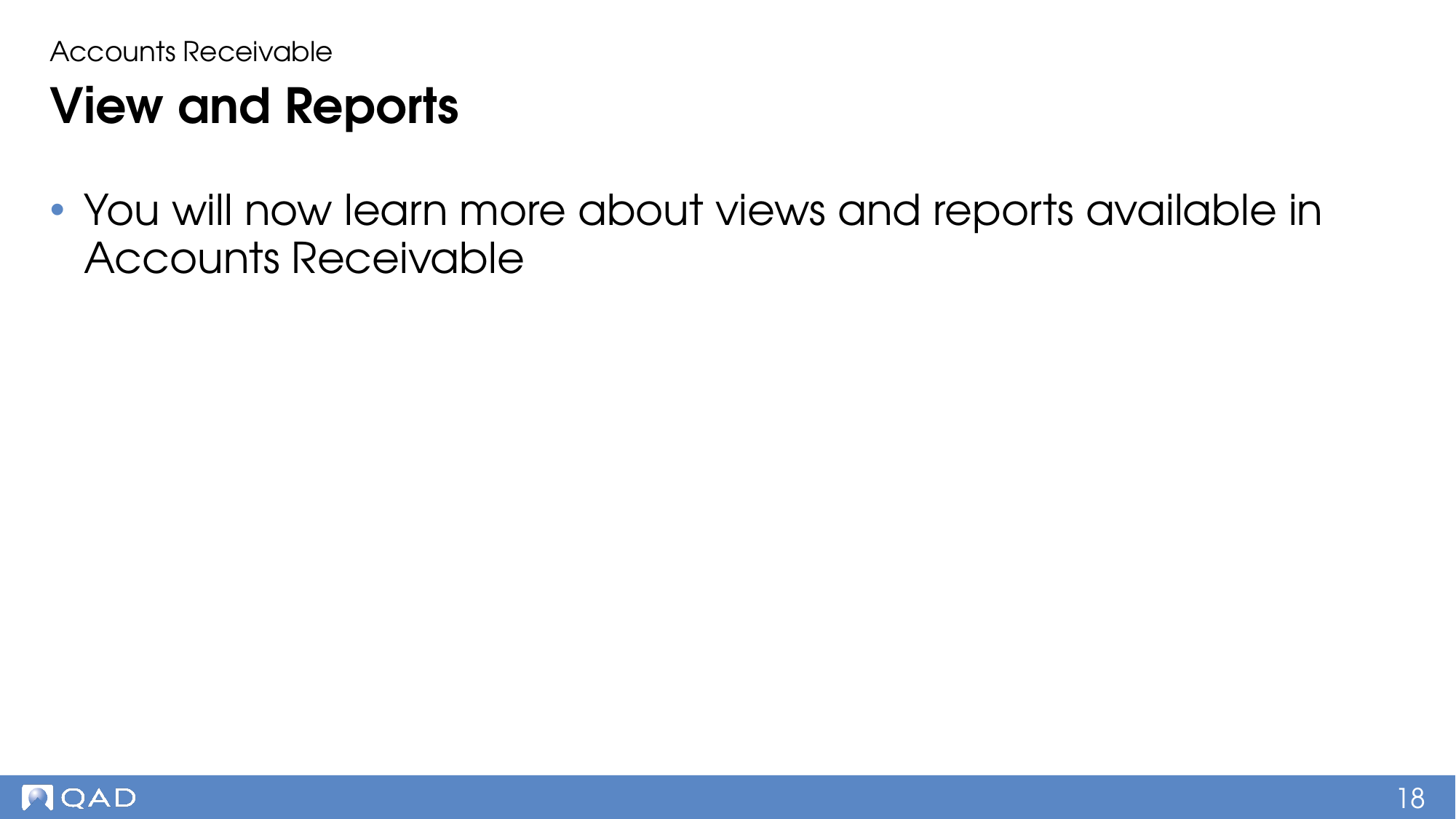

Accounts Receivable
# View and Reports
You will now learn more about views and reports available in Accounts Receivable

18